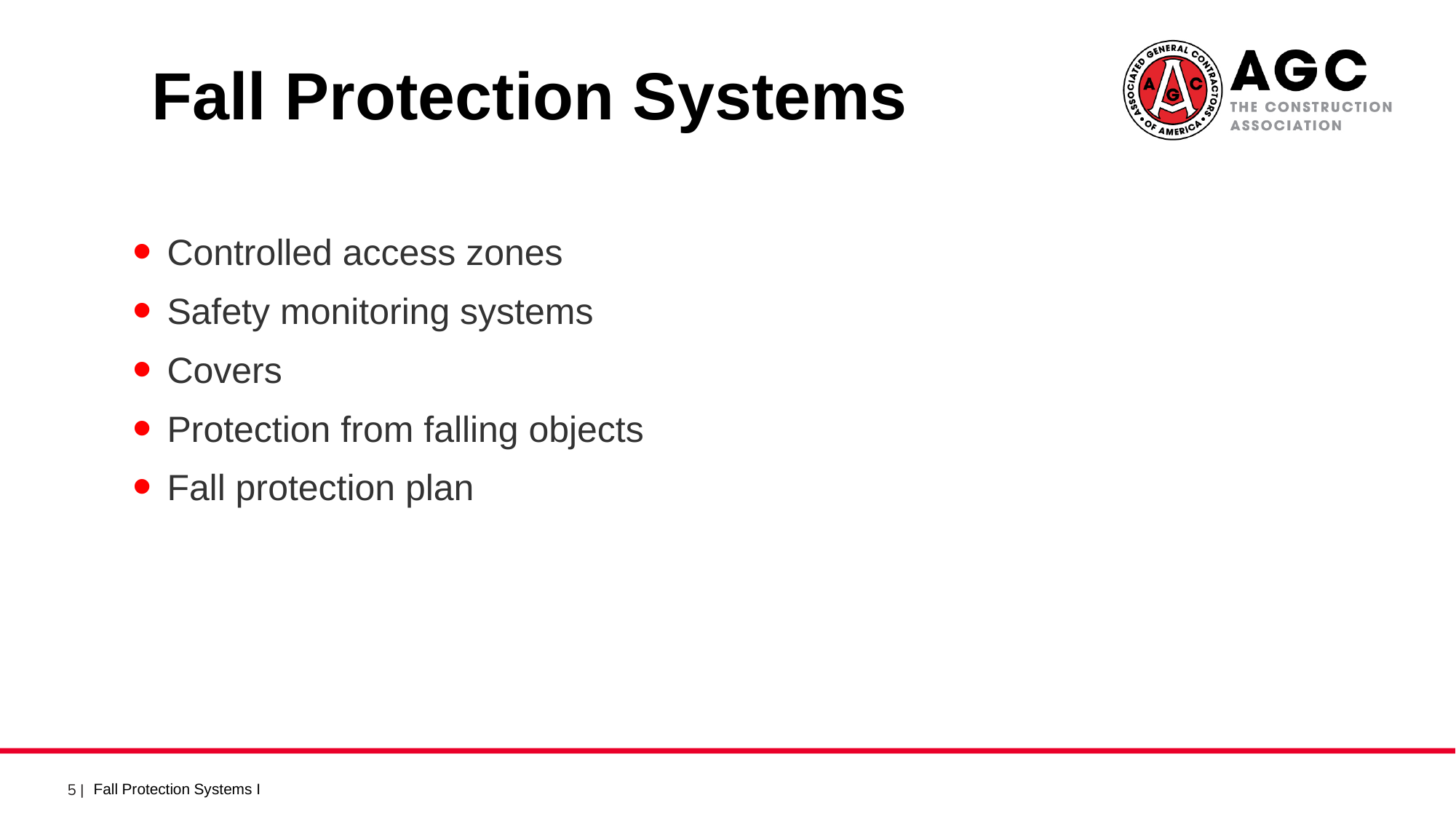

Fall Protection Systems 2
Controlled access zones
Safety monitoring systems
Covers
Protection from falling objects
Fall protection plan

Fall Protection Systems I